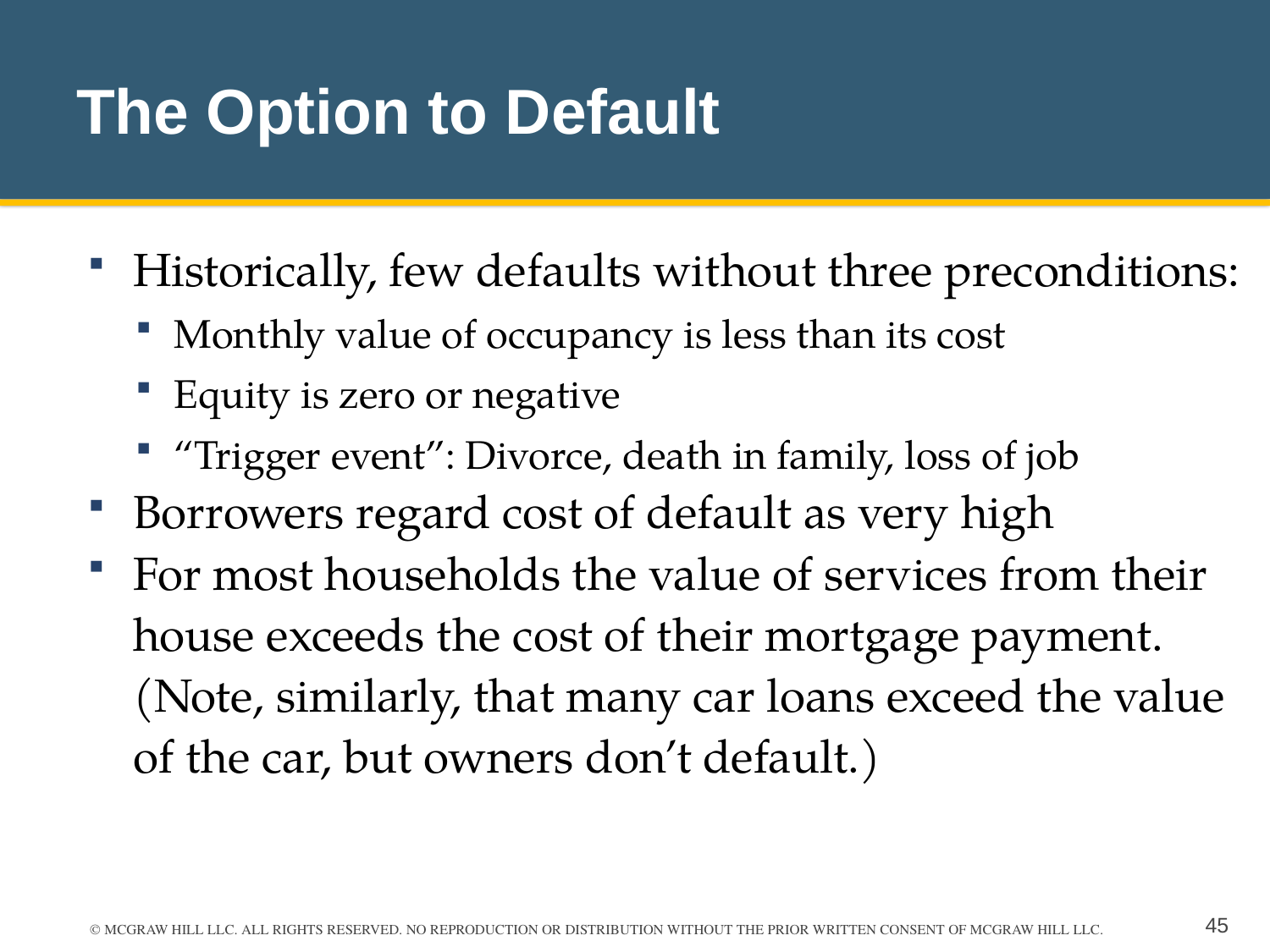

# The Option to Default
Historically, few defaults without three preconditions:
Monthly value of occupancy is less than its cost
Equity is zero or negative
“Trigger event”: Divorce, death in family, loss of job
Borrowers regard cost of default as very high
For most households the value of services from their house exceeds the cost of their mortgage payment. (Note, similarly, that many car loans exceed the value of the car, but owners don’t default.)

© MCGRAW HILL LLC. ALL RIGHTS RESERVED. NO REPRODUCTION OR DISTRIBUTION WITHOUT THE PRIOR WRITTEN CONSENT OF MCGRAW HILL LLC.
45